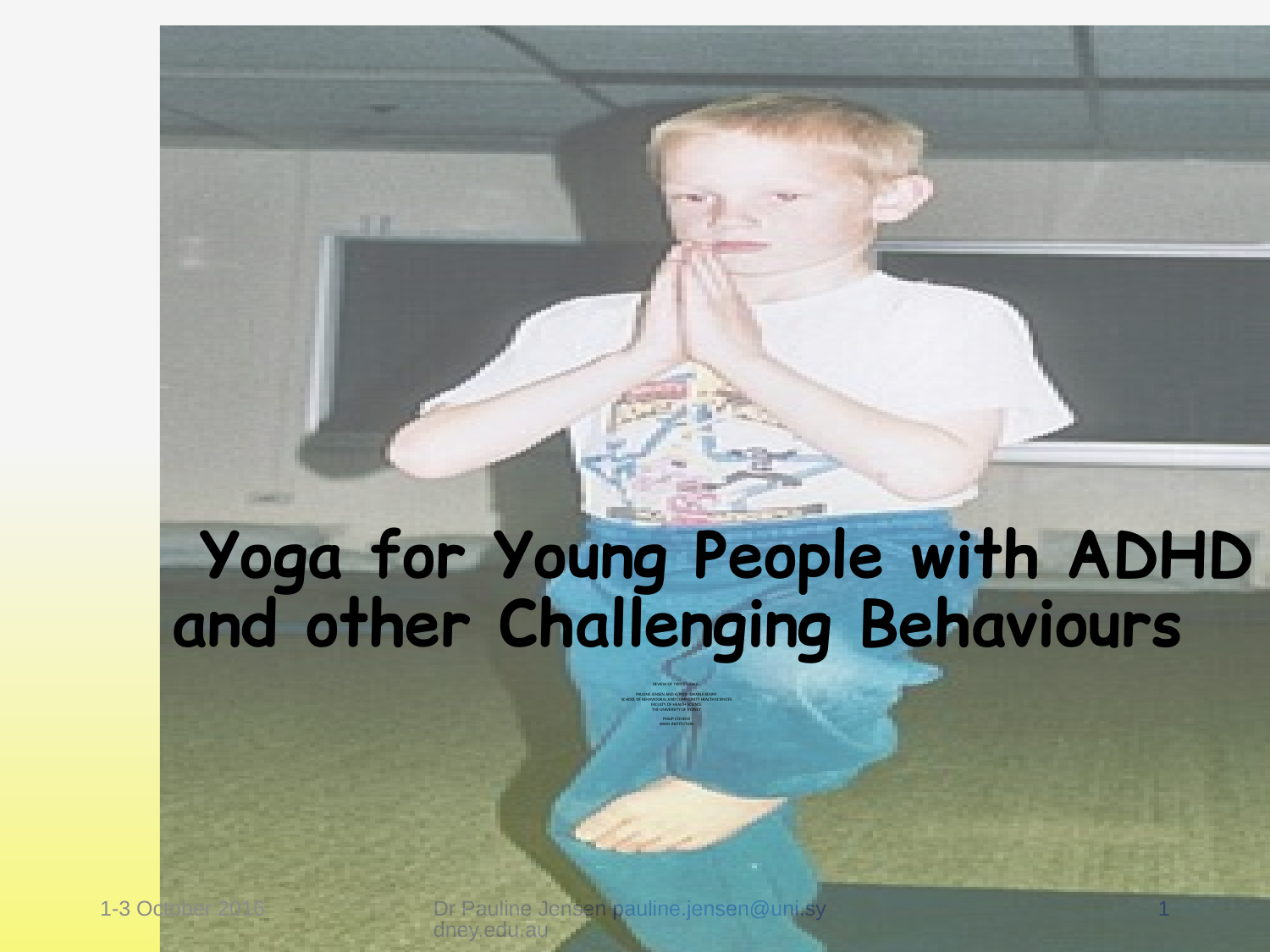

# Yoga for Young People with ADHD and other Challenging Behaviours
REVIEW OF TWO STUDIES :

PAULINE JENSEN AND A/PROF. DIANNA KENNY
SCHOOL OF BEHAVIOURAL AND COMMUNITY HEALTH SCIENCES
FACULTY OF HEALTH SCIENCE
THE UNIVERSITY OF SYDNEY

PHILIP STEVENS
SWAN INSTITUTION

1-3 October 2016
Dr Pauline Jensen pauline.jensen@uni.sydney.edu.au
1